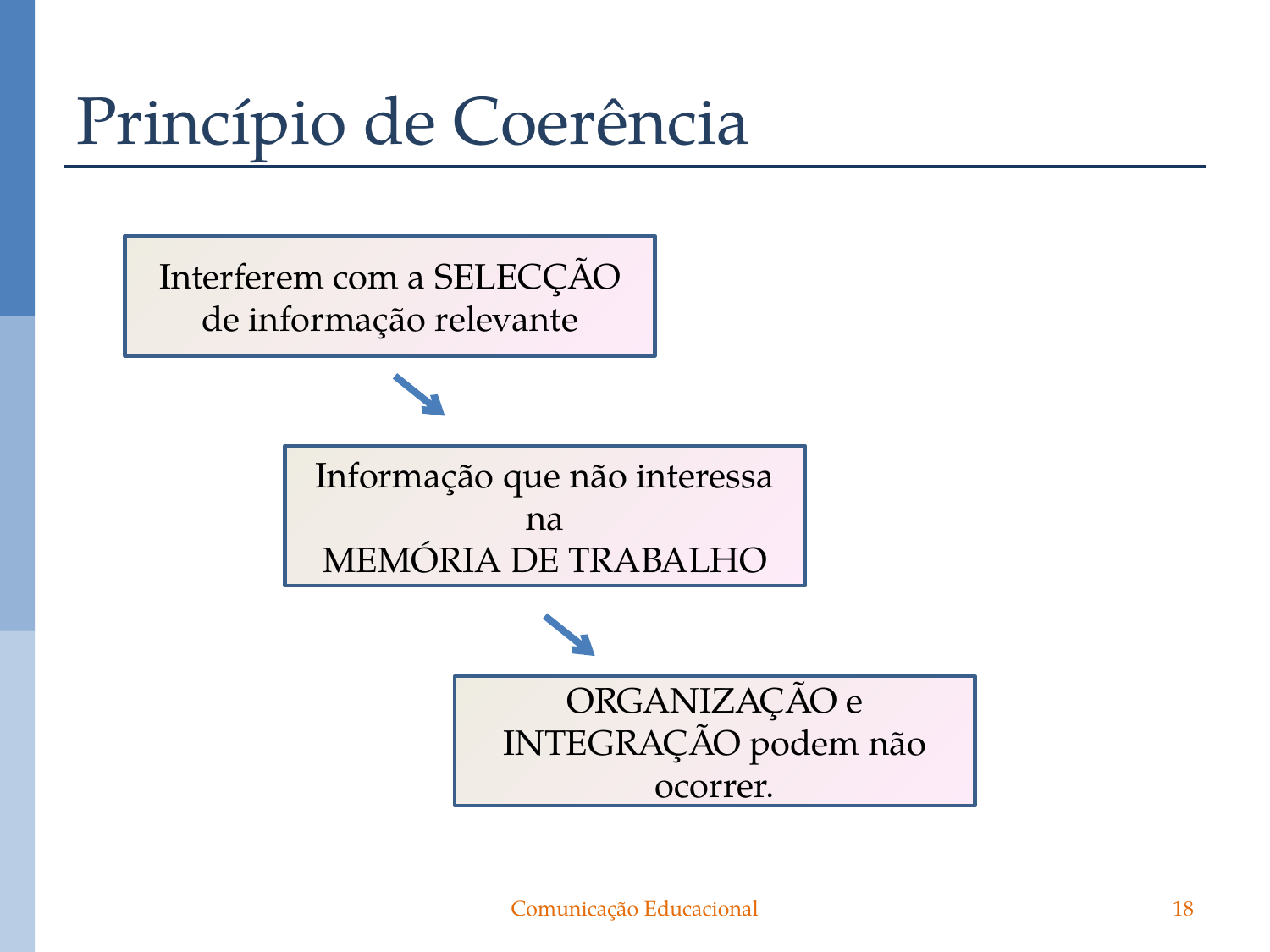

# Princípio de Coerência

Interferem com a SELECÇÃO de informação relevante
Informação que não interessa na
MEMÓRIA DE TRABALHO
ORGANIZAÇÃO e INTEGRAÇÃO podem não ocorrer.
Comunicação Educacional
18